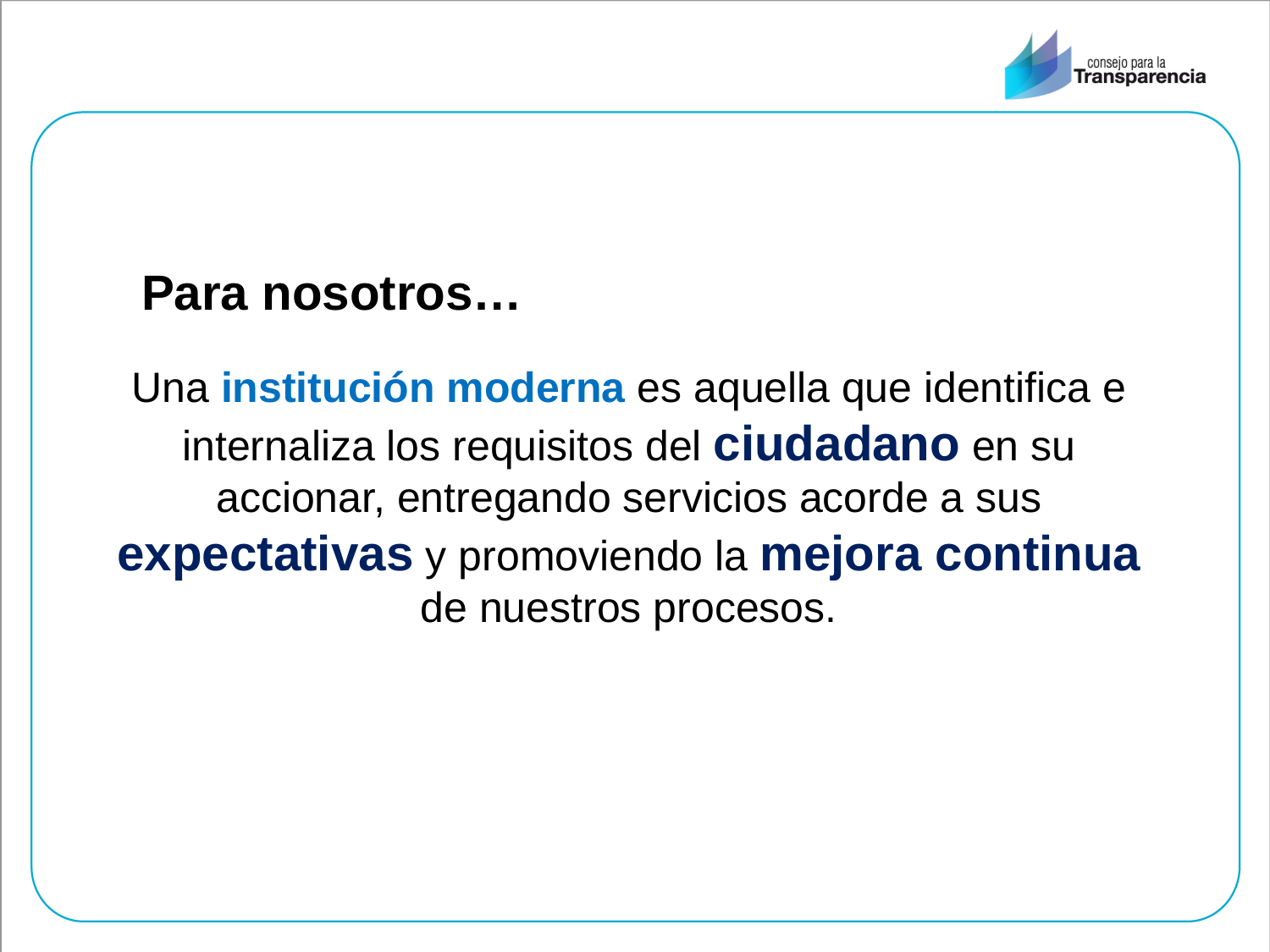

Para nosotros…
# Una institución moderna es aquella que identifica e internaliza los requisitos del ciudadano en su accionar, entregando servicios acorde a sus expectativas y promoviendo la mejora continua de nuestros procesos.